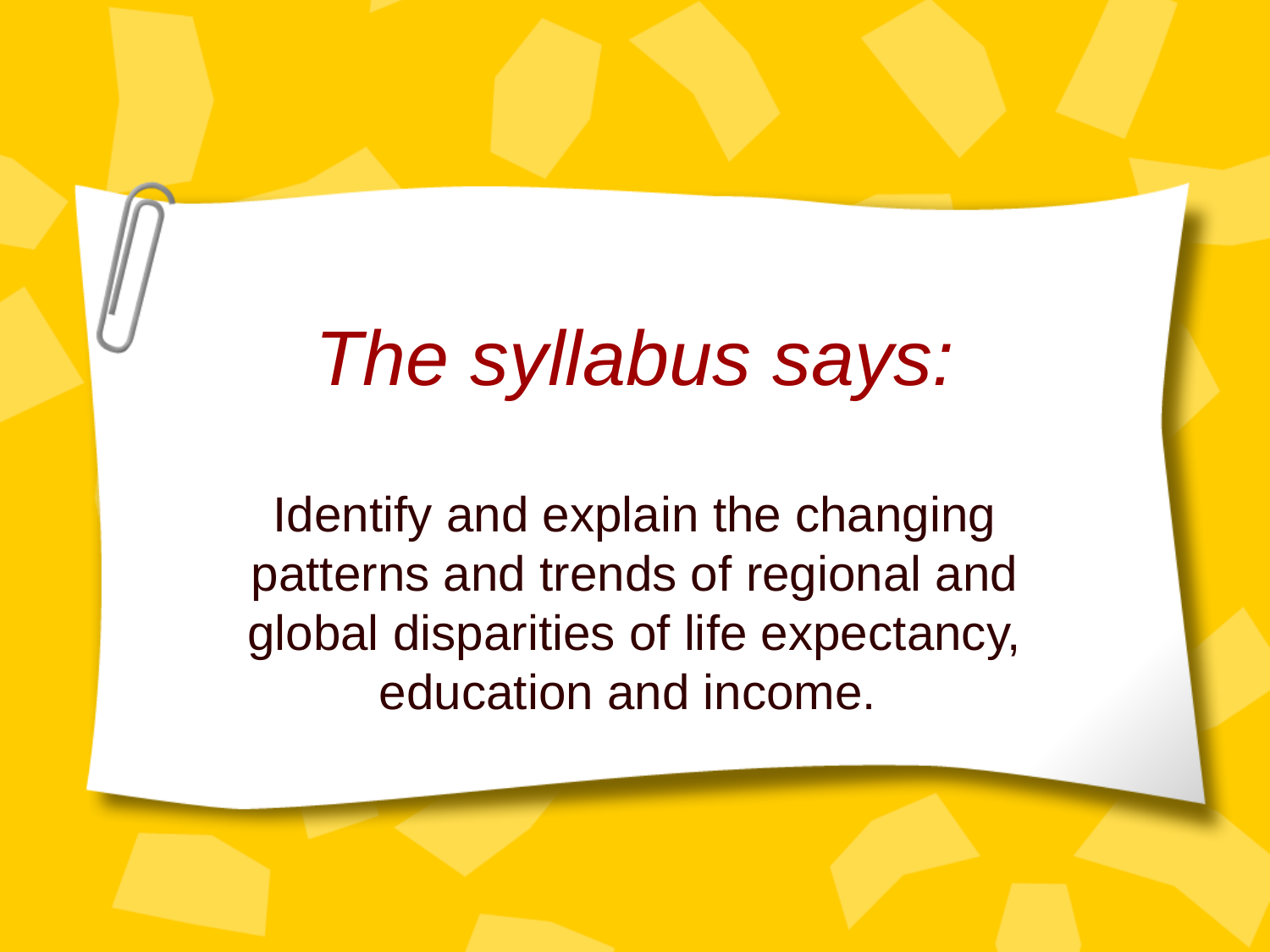

# The syllabus says:
Identify and explain the changing patterns and trends of regional and global disparities of life expectancy, education and income.